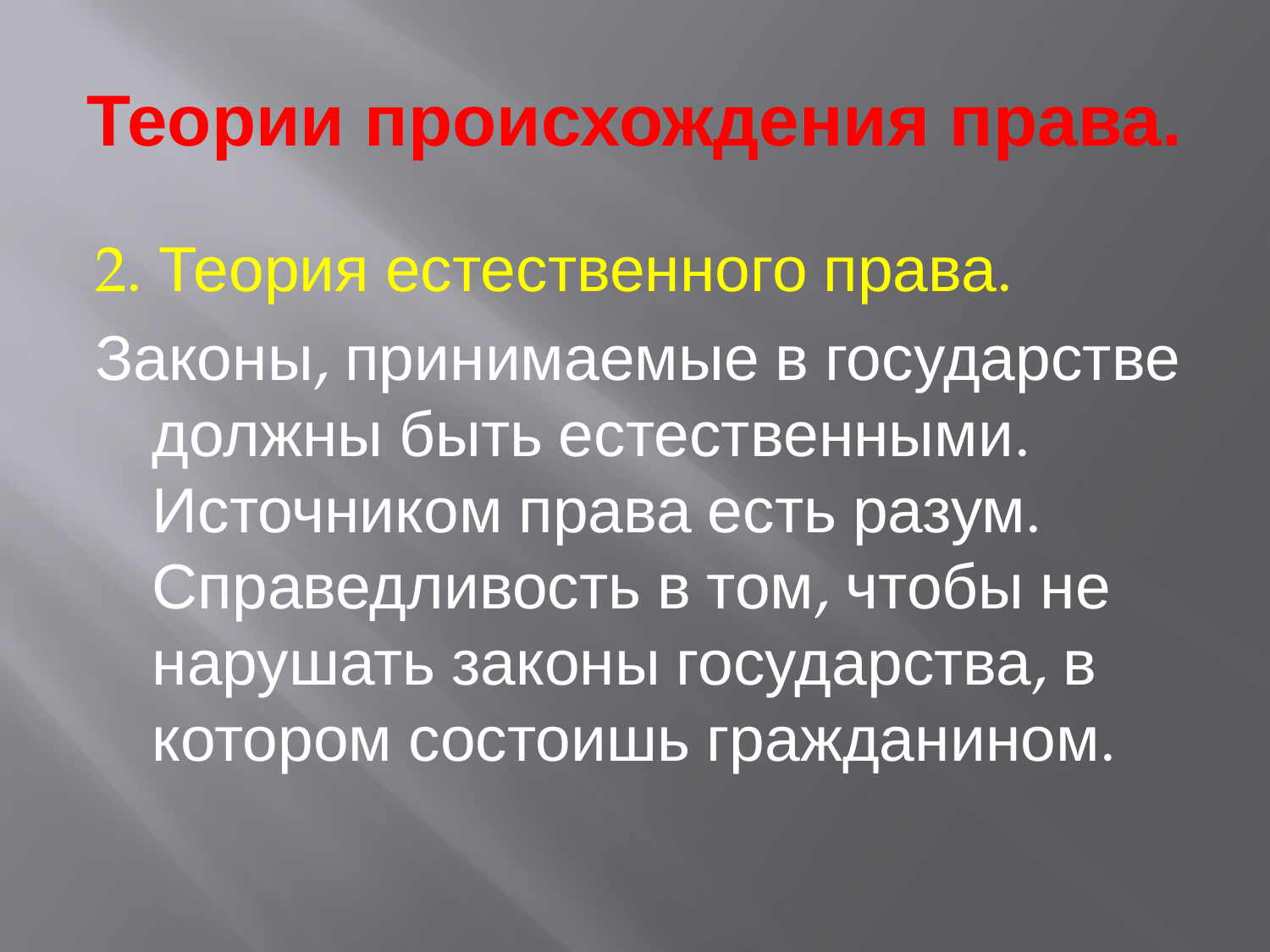

# Теории происхождения права.
2. Теория естественного права.
Законы, принимаемые в государстве должны быть естественными. Источником права есть разум. Справедливость в том, чтобы не нарушать законы государства, в котором состоишь гражданином.